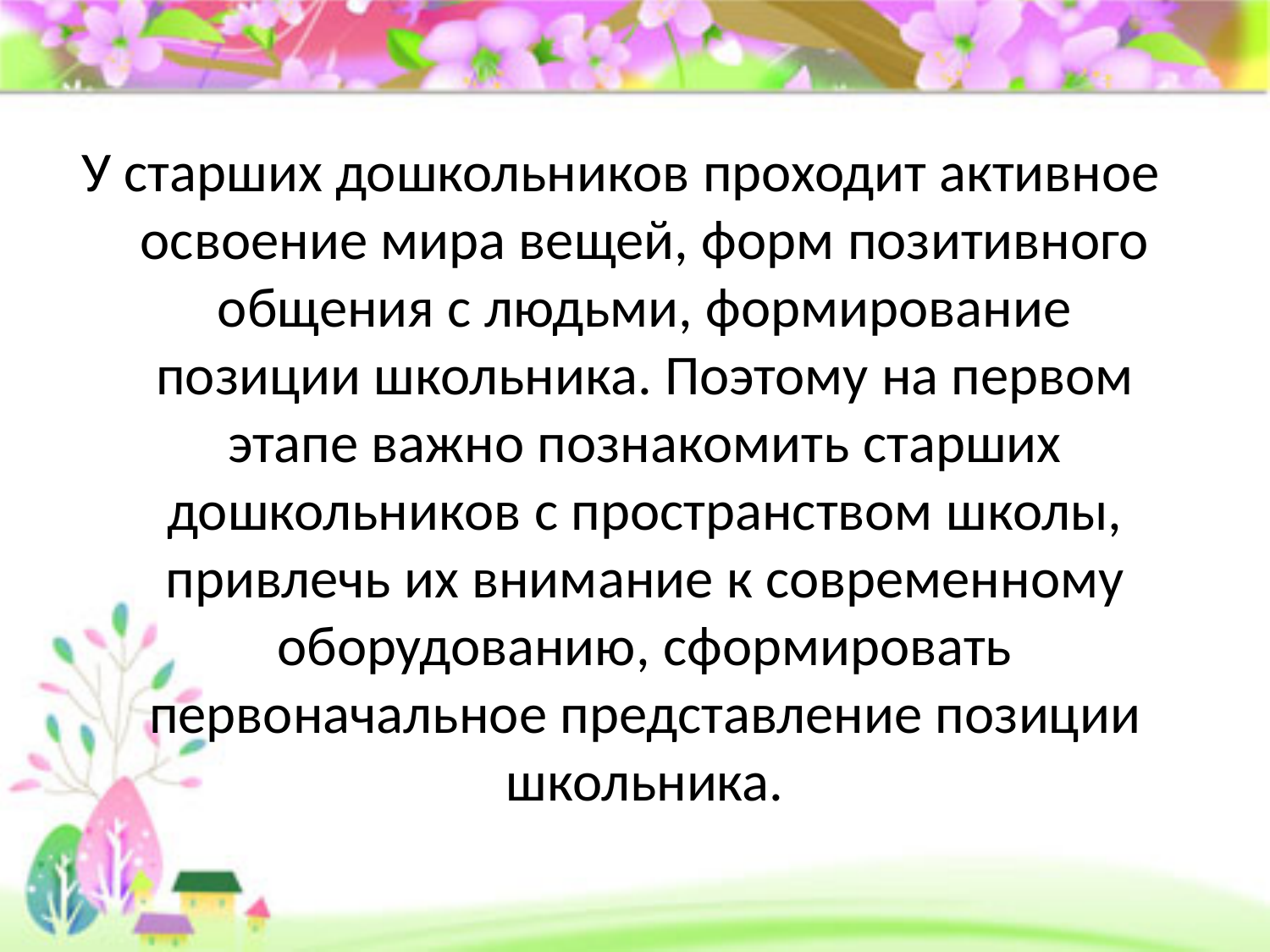

У старших дошкольников проходит активное освоение мира вещей, форм позитивного общения с людьми, формирование позиции школьника. Поэтому на первом этапе важно познакомить старших дошкольников с пространством школы, привлечь их внимание к современному оборудованию, сформировать первоначальное представление позиции школьника.